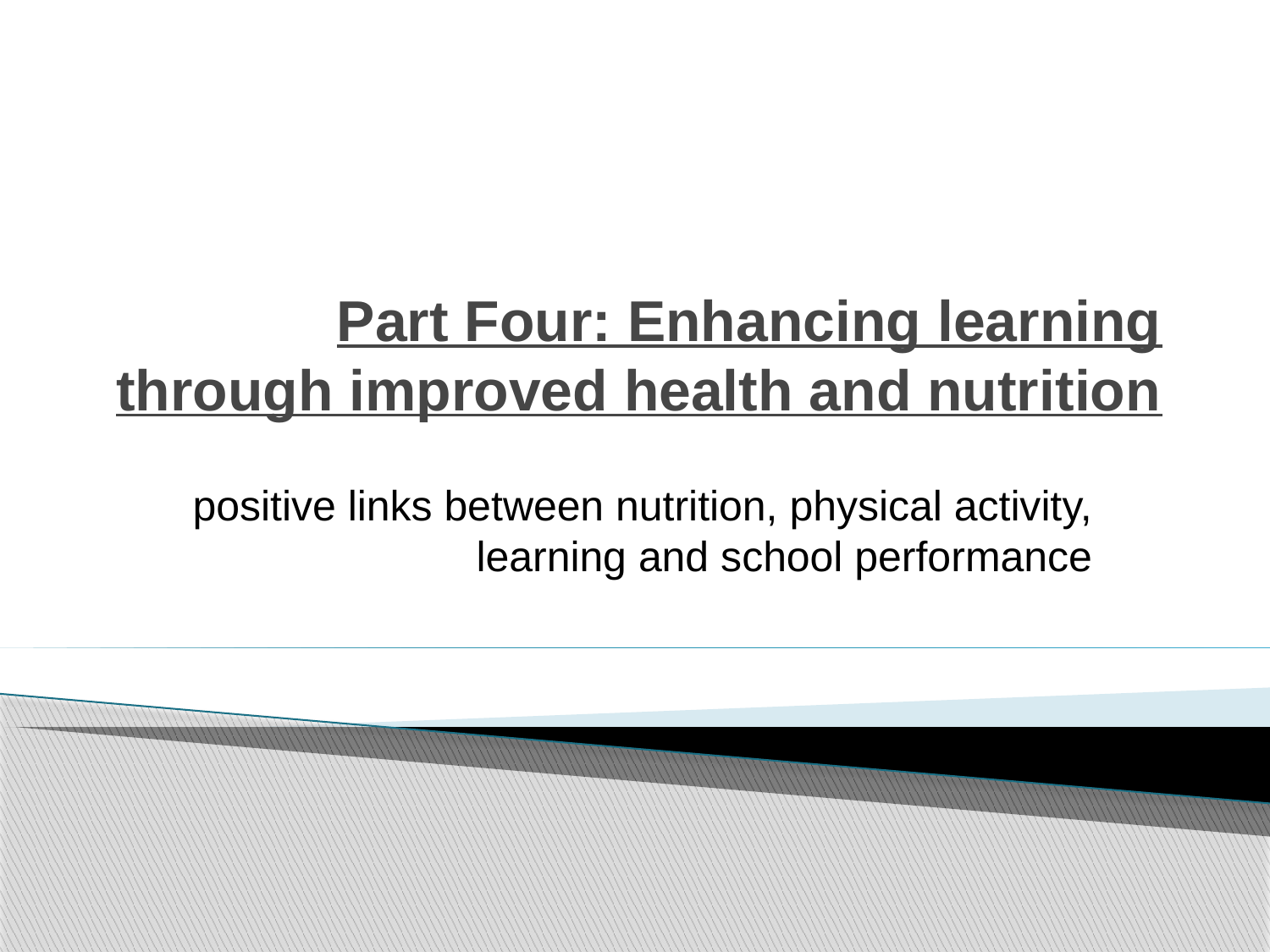

# Part Four: Enhancing learning through improved health and nutrition
positive links between nutrition, physical activity, learning and school performance